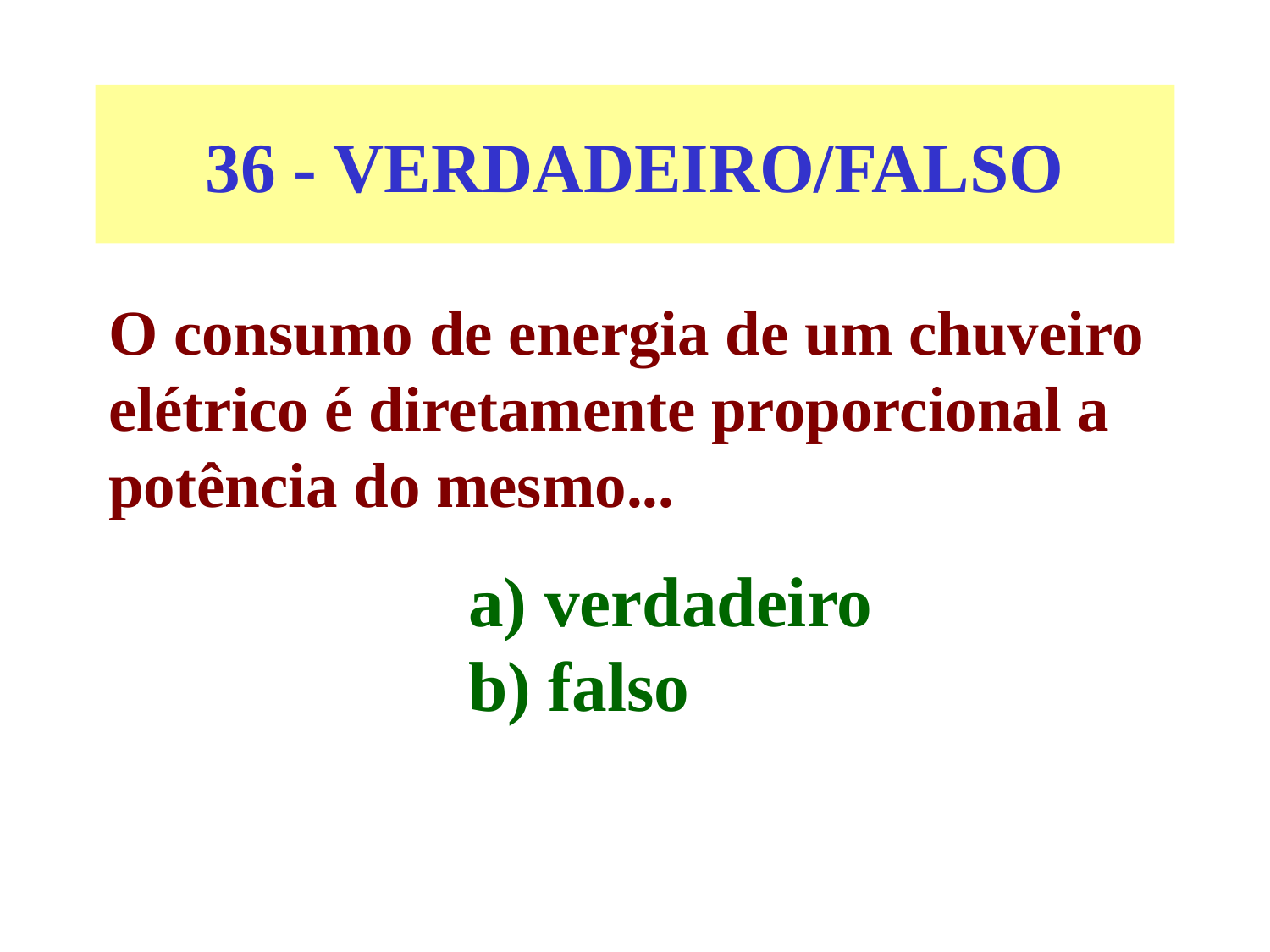

# 36 - VERDADEIRO/FALSO
O consumo de energia de um chuveiro
elétrico é diretamente proporcional a
potência do mesmo...
a) verdadeiro
b) falso